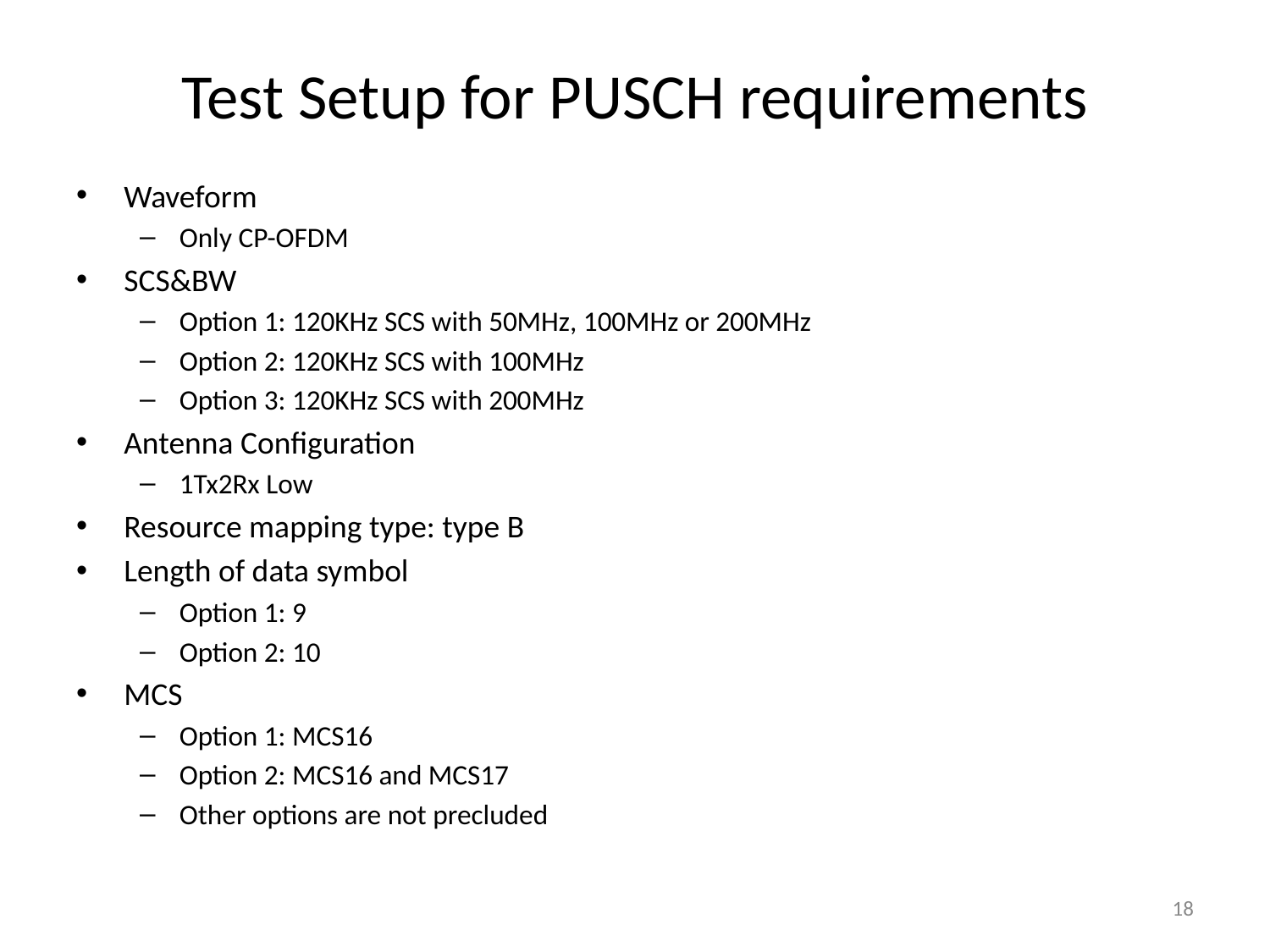

# Test Setup for PUSCH requirements
Waveform
Only CP-OFDM
SCS&BW
Option 1: 120KHz SCS with 50MHz, 100MHz or 200MHz
Option 2: 120KHz SCS with 100MHz
Option 3: 120KHz SCS with 200MHz
Antenna Configuration
1Tx2Rx Low
Resource mapping type: type B
Length of data symbol
Option 1: 9
Option 2: 10
MCS
Option 1: MCS16
Option 2: MCS16 and MCS17
Other options are not precluded

18